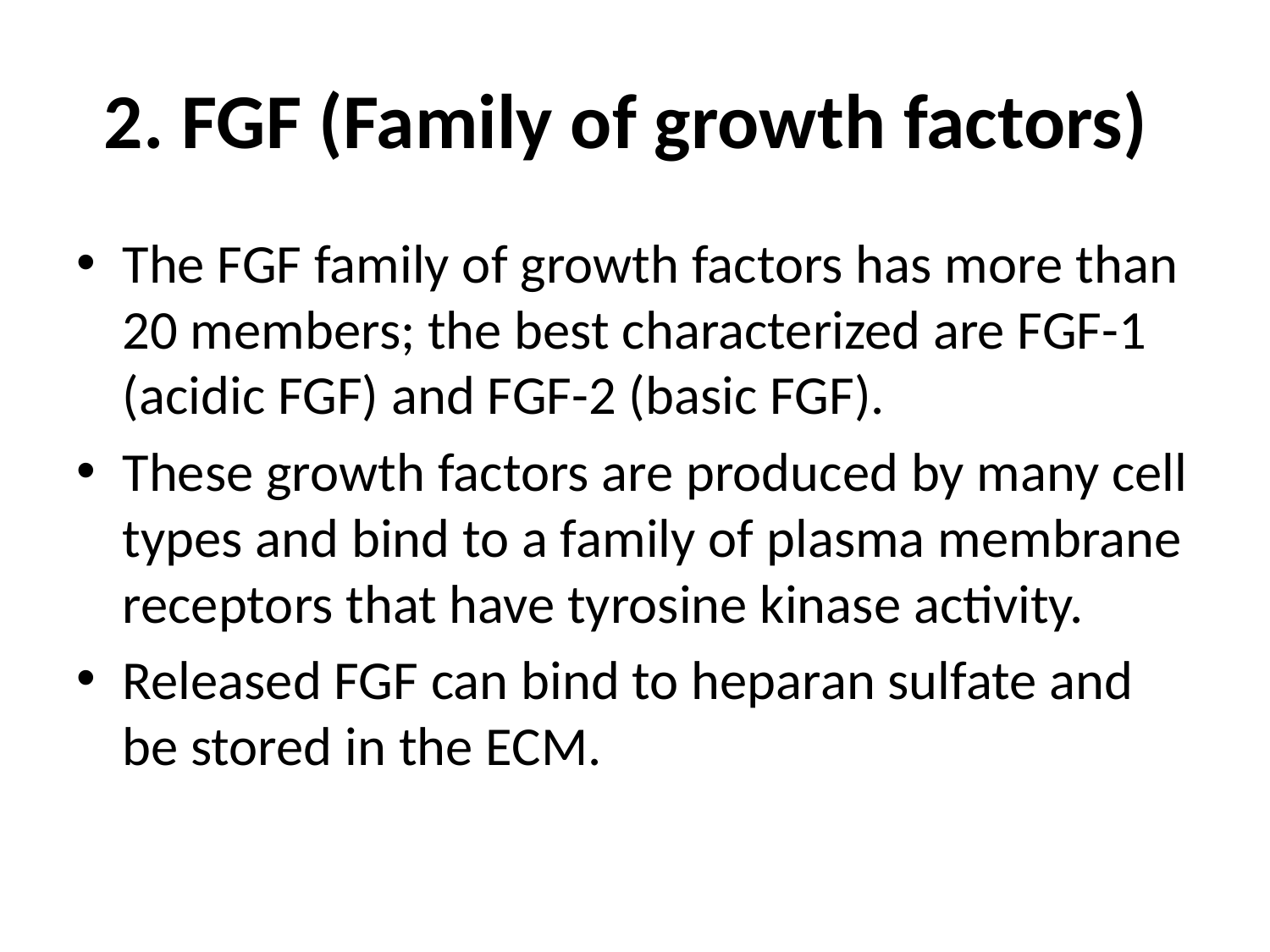

# 2. FGF (Family of growth factors)
The FGF family of growth factors has more than 20 members; the best characterized are FGF-1 (acidic FGF) and FGF-2 (basic FGF).
These growth factors are produced by many cell types and bind to a family of plasma membrane receptors that have tyrosine kinase activity.
Released FGF can bind to heparan sulfate and be stored in the ECM.